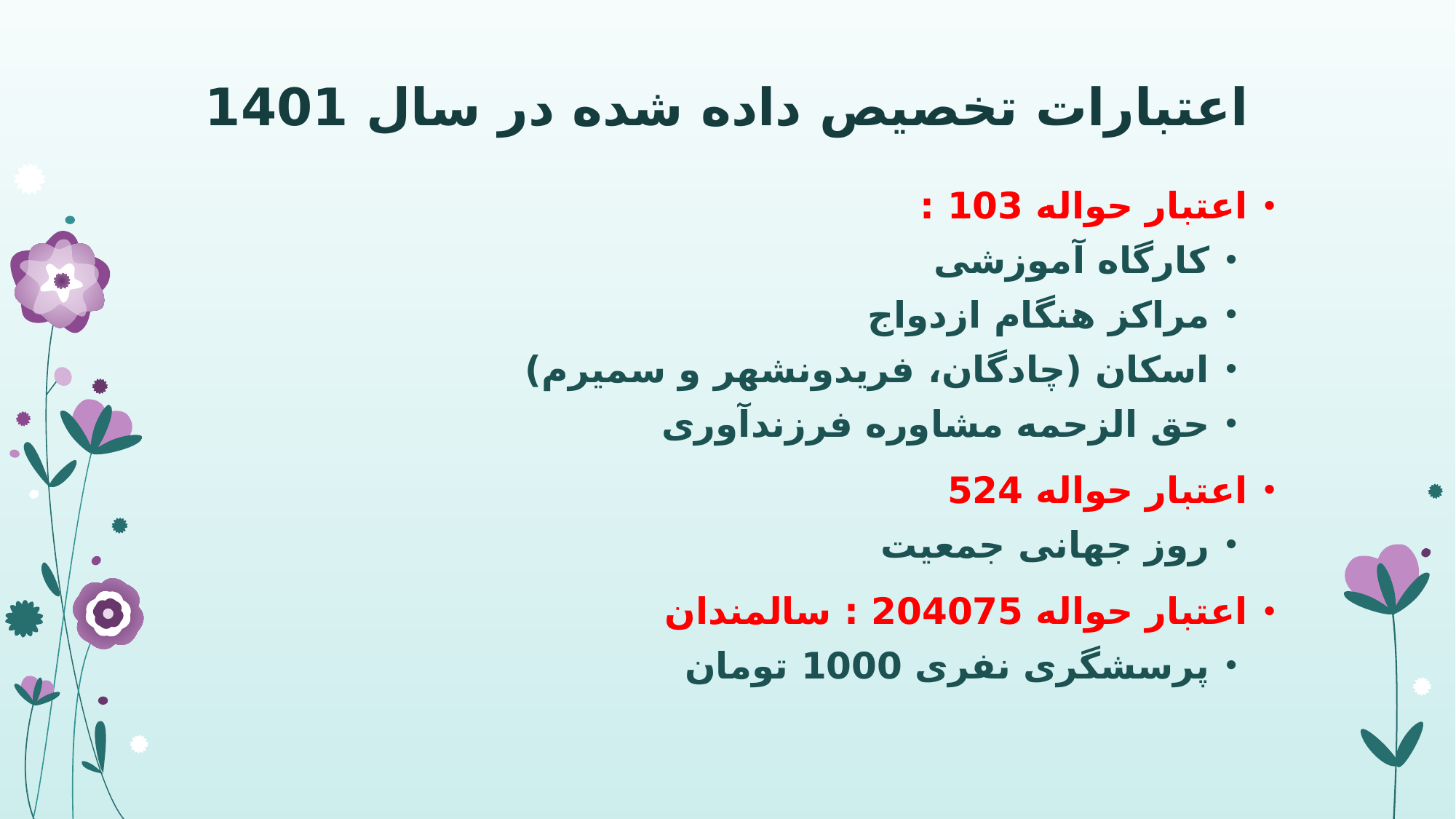

# اعتبارات تخصیص داده شده در سال 1401
اعتبار حواله 103 :
کارگاه آموزشی
مراکز هنگام ازدواج
اسکان (چادگان، فریدونشهر و سمیرم)
حق الزحمه مشاوره فرزندآوری
اعتبار حواله 524
روز جهانی جمعیت
اعتبار حواله 204075 : سالمندان
پرسشگری نفری 1000 تومان